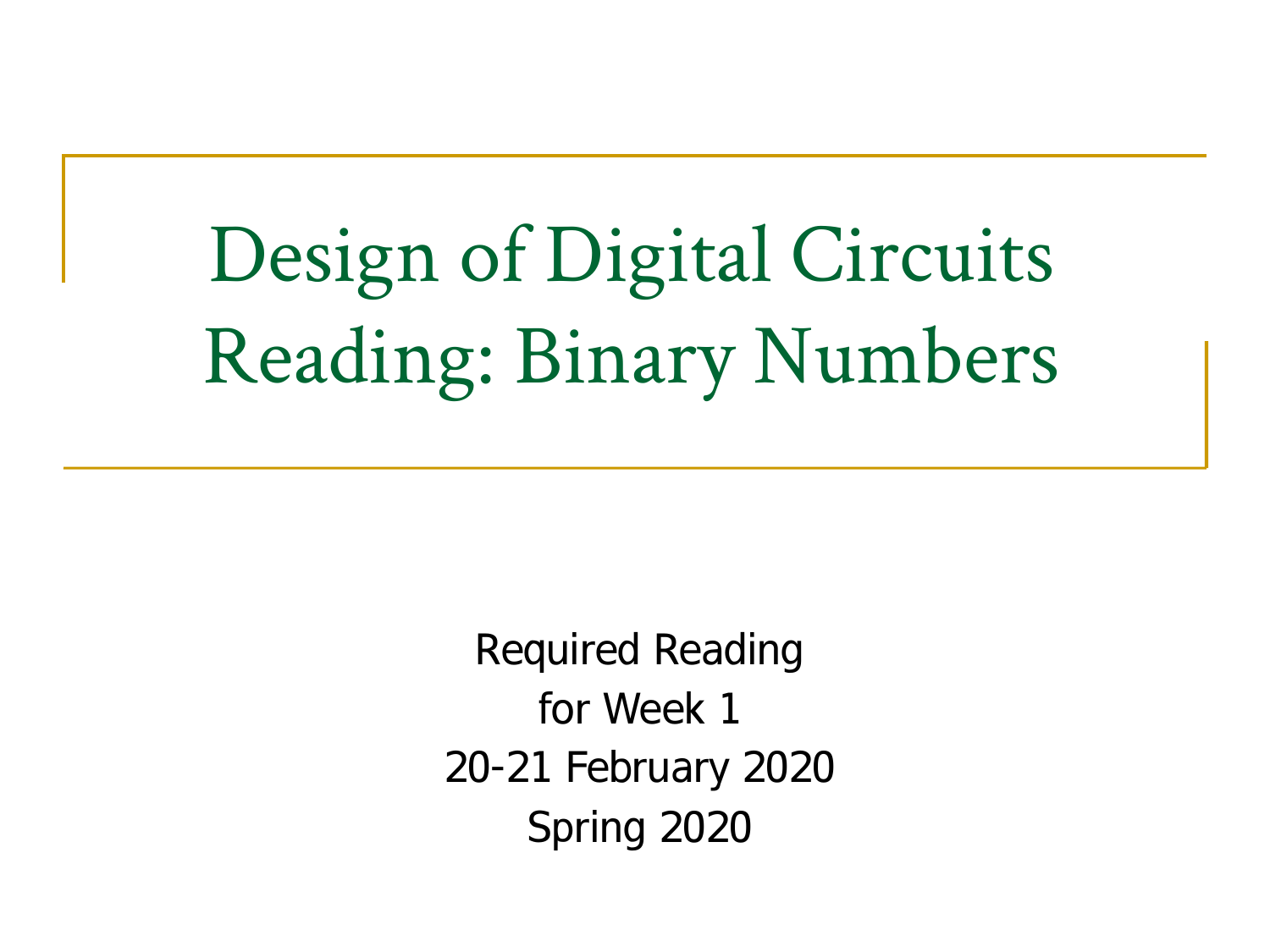

# Design of Digital Circuits Reading: Binary Numbers

Required Reading
for Week 1
20-21 February 2020
Spring 2020